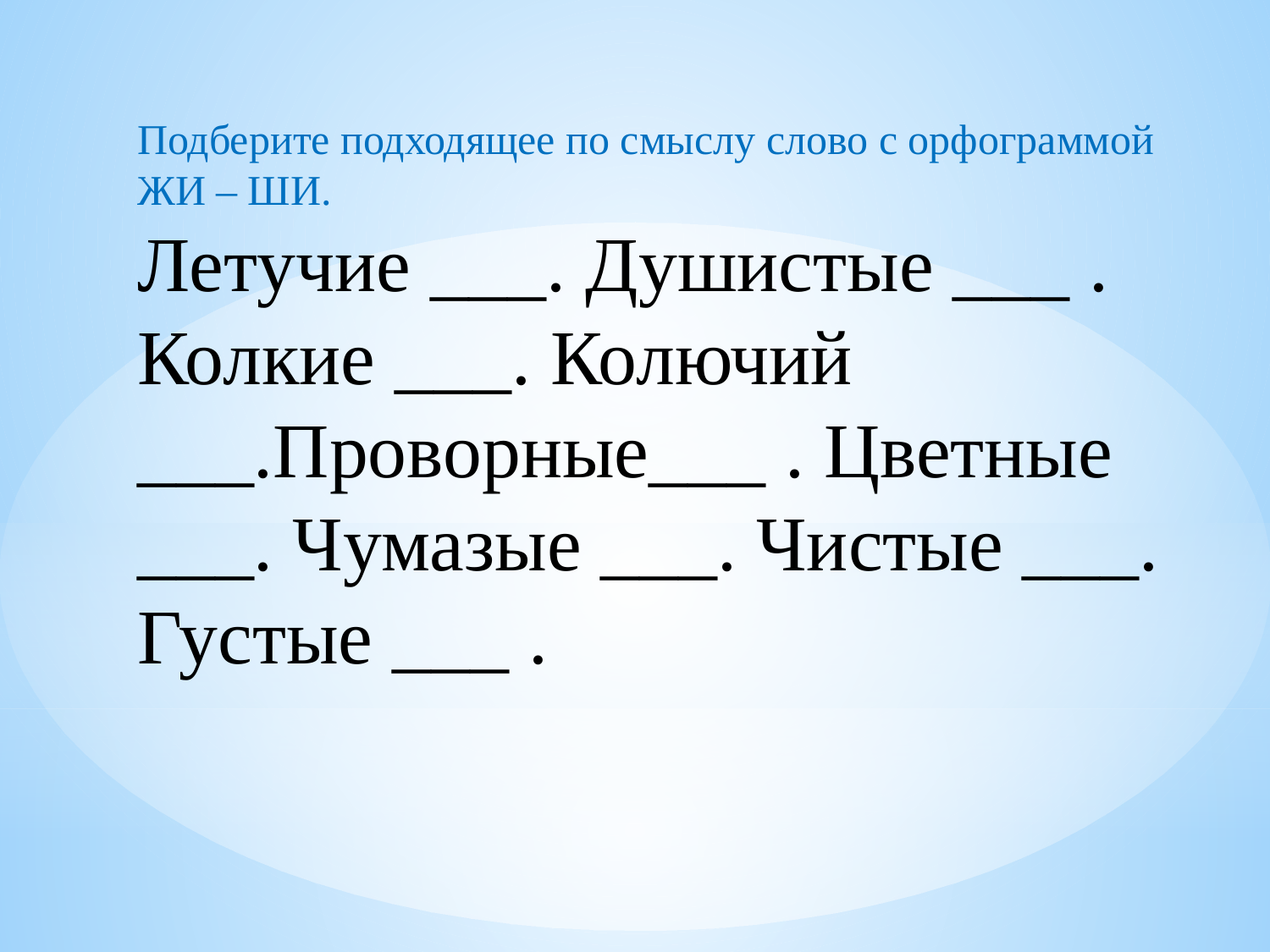

Подберите подходящее по смыслу слово с орфограммой ЖИ – ШИ.
Летучие ___. Душистые ___ . Колкие ___. Колючий ___.Проворные___ . Цветные ___. Чумазые ___. Чистые ___. Густые ___ .